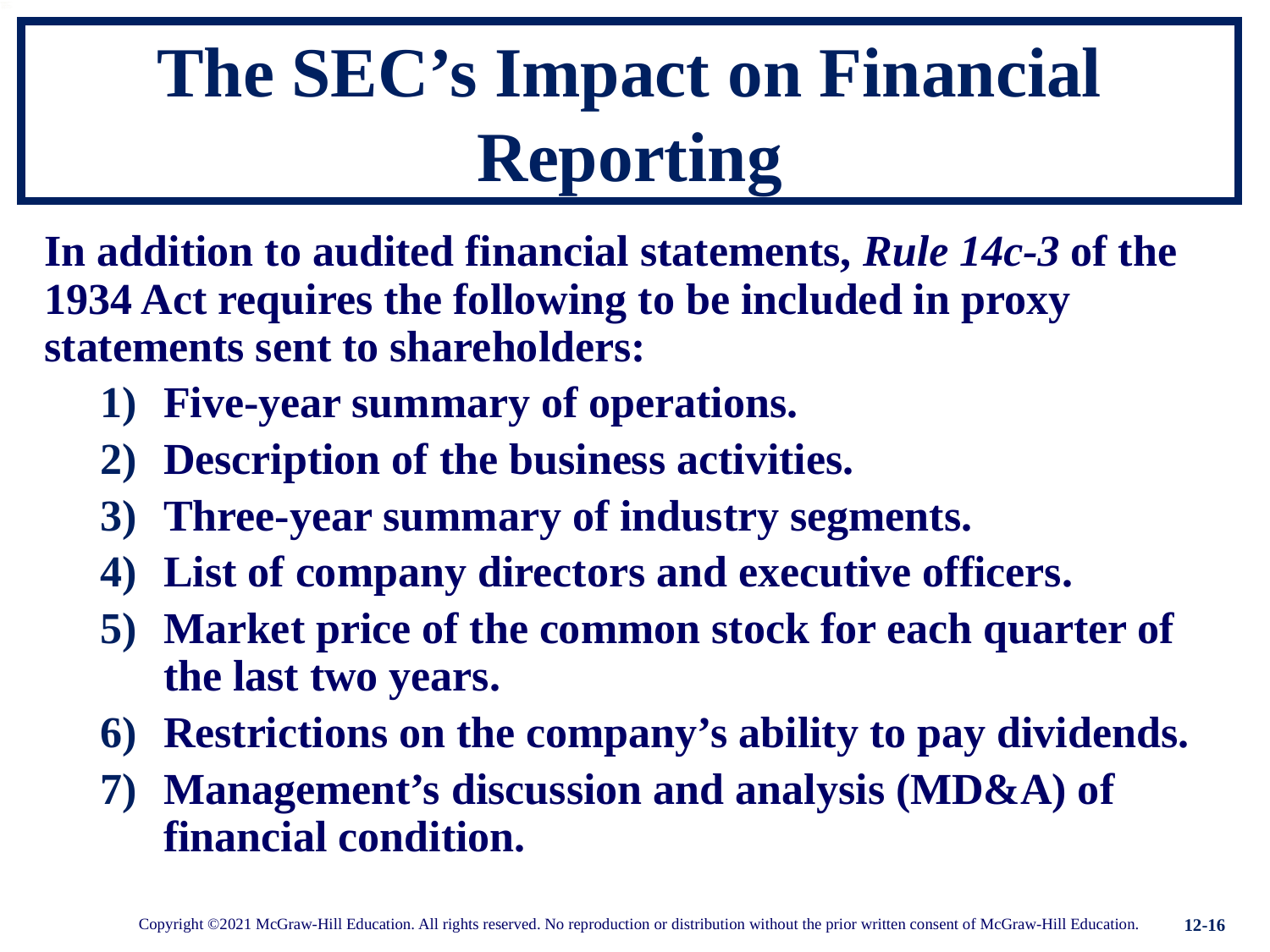

# The SEC’s Impact on Financial Reporting
In addition to audited financial statements, Rule 14c-3 of the 1934 Act requires the following to be included in proxy statements sent to shareholders:
Five-year summary of operations.
Description of the business activities.
Three-year summary of industry segments.
List of company directors and executive officers.
Market price of the common stock for each quarter of the last two years.
Restrictions on the company’s ability to pay dividends.
Management’s discussion and analysis (MD&A) of financial condition.
12-16
Copyright ©2021 McGraw-Hill Education. All rights reserved. No reproduction or distribution without the prior written consent of McGraw-Hill Education.